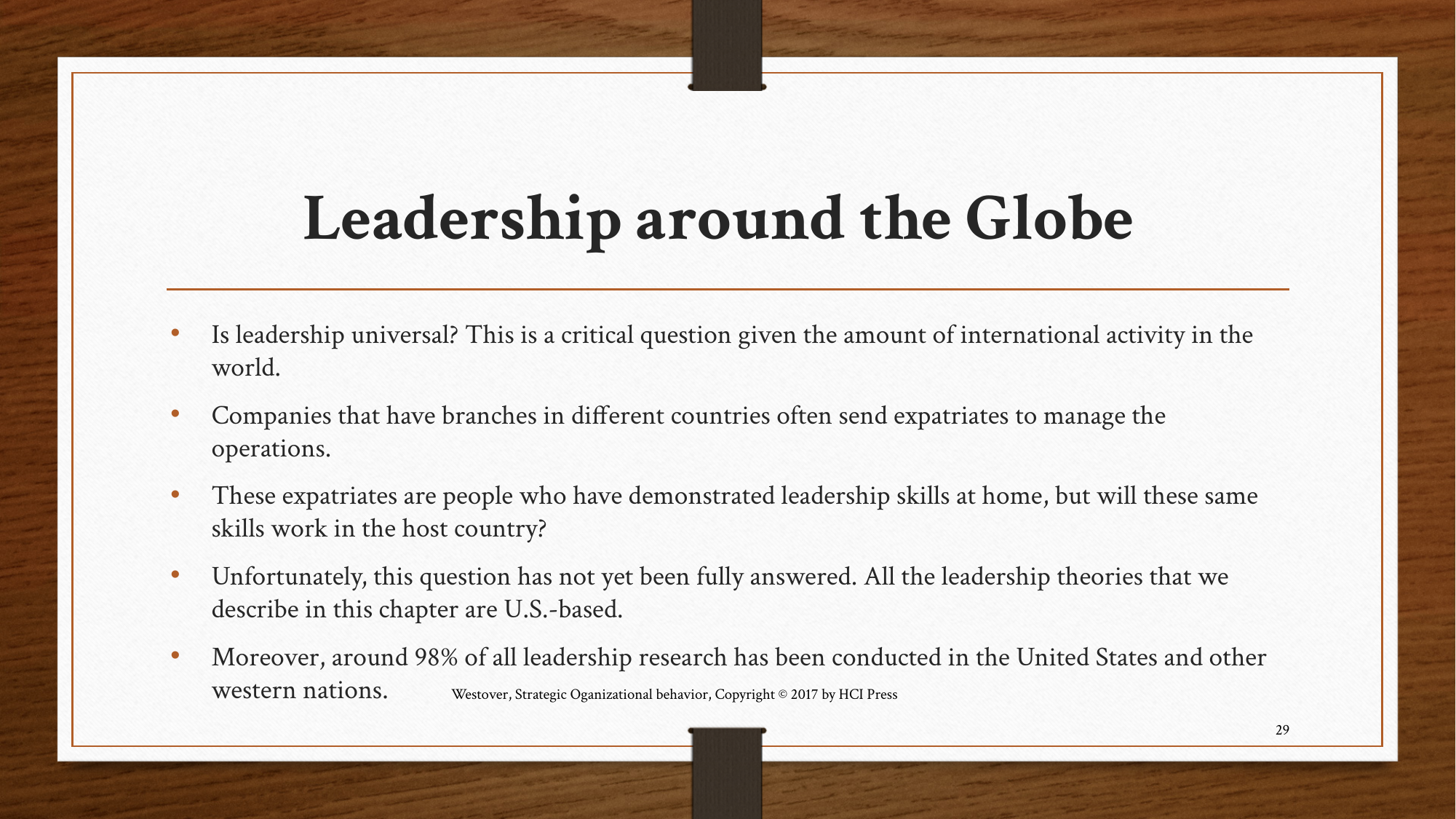

# Leadership around the Globe
Is leadership universal? This is a critical question given the amount of international activity in the world.
Companies that have branches in different countries often send expatriates to manage the operations.
These expatriates are people who have demonstrated leadership skills at home, but will these same skills work in the host country?
Unfortunately, this question has not yet been fully answered. All the leadership theories that we describe in this chapter are U.S.-based.
Moreover, around 98% of all leadership research has been conducted in the United States and other western nations.
Westover, Strategic Oganizational behavior, Copyright © 2017 by HCI Press

29